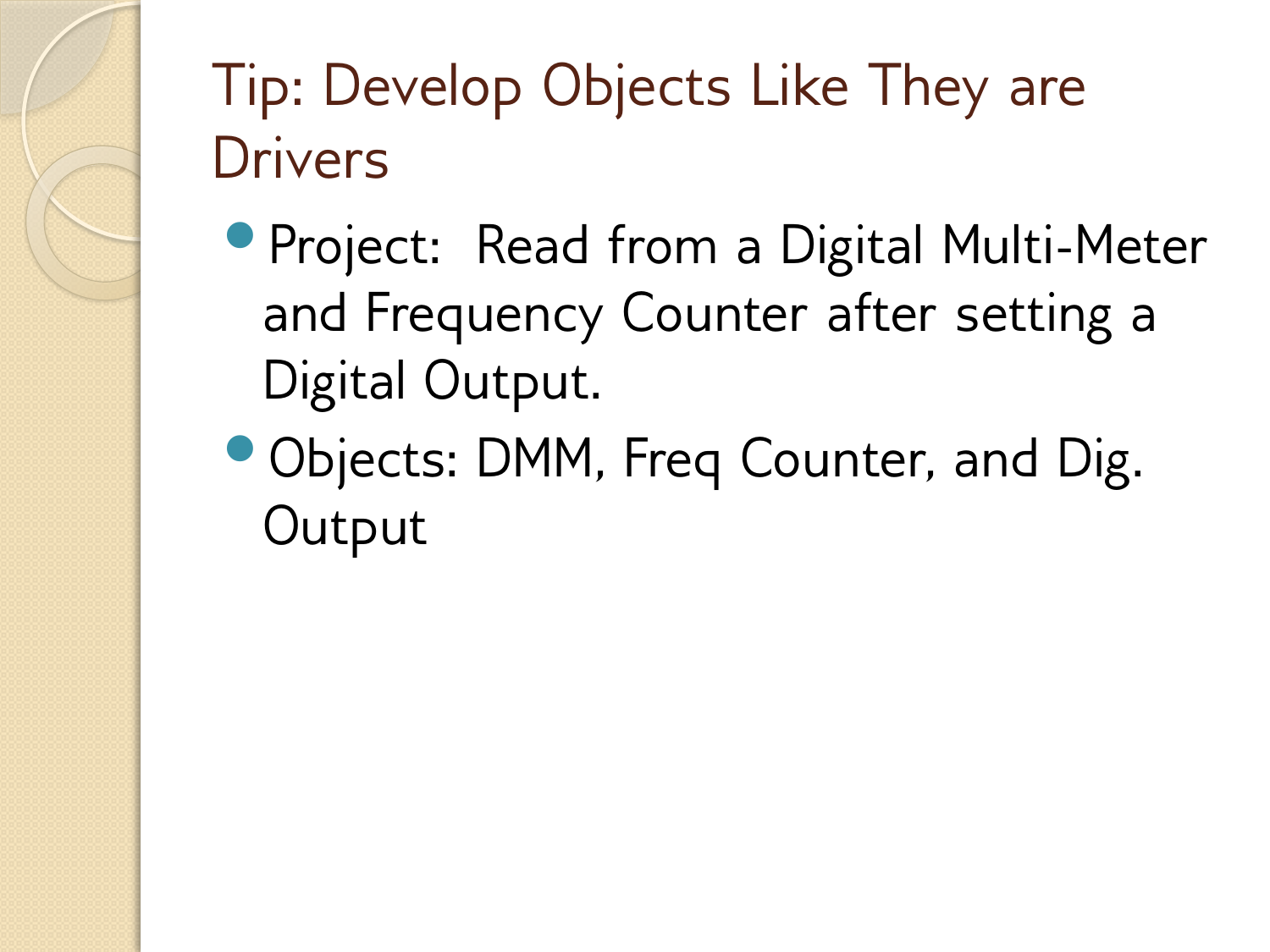

# Tip: Develop Objects Like They are Drivers
Project:  Read from a Digital Multi-Meter and Frequency Counter after setting a Digital Output.
Objects: DMM, Freq Counter, and Dig. Output